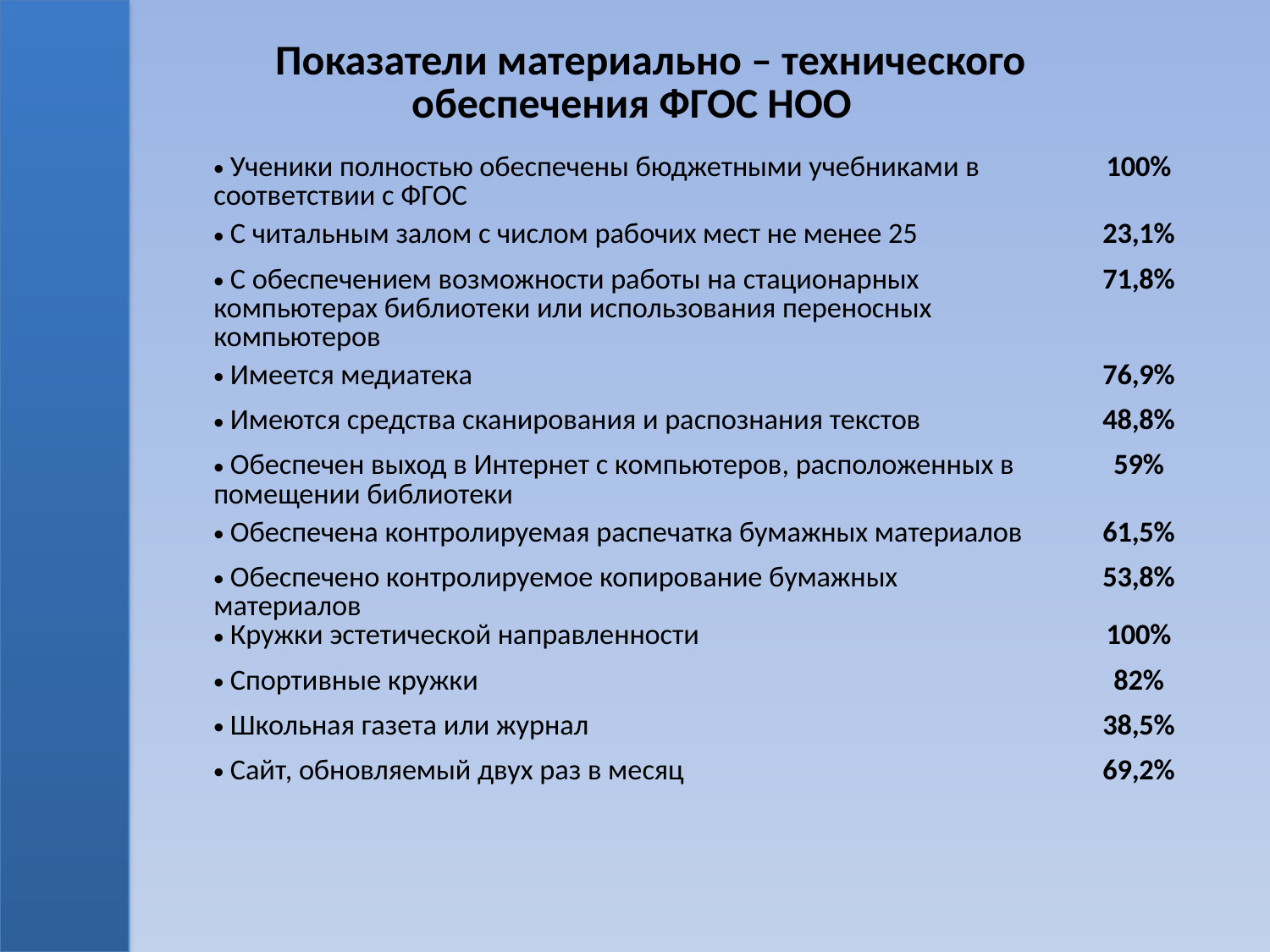

|  | Показатели материально – технического обеспечения ФГОС НОО |  |
| --- | --- | --- |
|  | Ученики полностью обеспечены бюджетными учебниками в соответствии с ФГОС | 100% |
|  | С читальным залом с числом рабочих мест не менее 25 | 23,1% |
|  | С обеспечением возможности работы на стационарных компьютерах библиотеки или использования переносных компьютеров | 71,8% |
|  | Имеется медиатека | 76,9% |
|  | Имеются средства сканирования и распознания текстов | 48,8% |
|  | Обеспечен выход в Интернет с компьютеров, расположенных в помещении библиотеки | 59% |
|  | Обеспечена контролируемая распечатка бумажных материалов | 61,5% |
|  | Обеспечено контролируемое копирование бумажных материалов | 53,8% |
|  | Кружки эстетической направленности | 100% |
|  | Спортивные кружки | 82% |
|  | Школьная газета или журнал | 38,5% |
|  | Сайт, обновляемый двух раз в месяц | 69,2% |